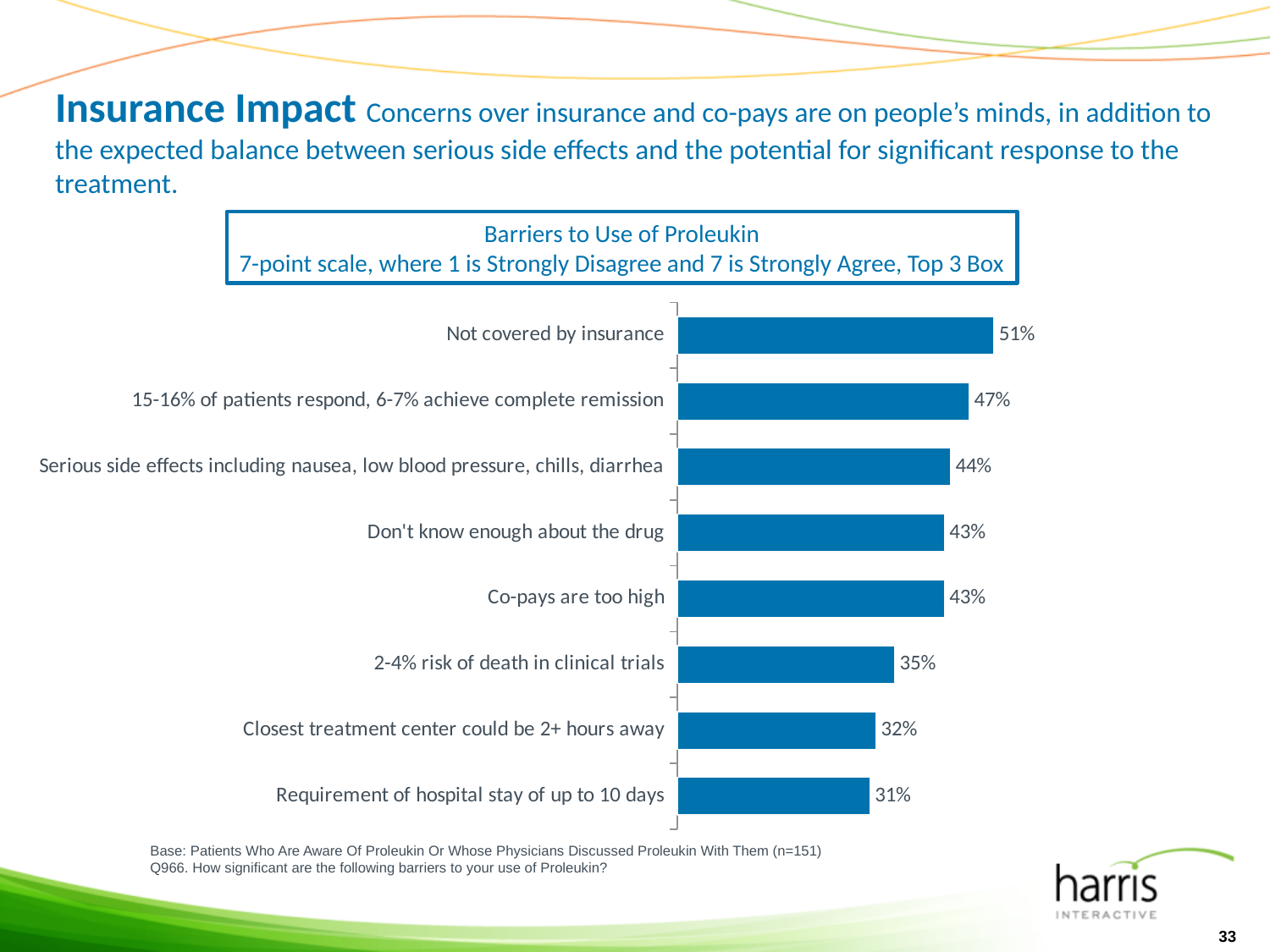

### Chart

| Category |
|---|
# Insurance Impact Concerns over insurance and co-pays are on people’s minds, in addition to the expected balance between serious side effects and the potential for significant response to the treatment.
Barriers to Use of Proleukin
7-point scale, where 1 is Strongly Disagree and 7 is Strongly Agree, Top 3 Box

### Chart

| Category | Total Cancer Patients |
|---|---|
| Not covered by insurance | 0.51 |
| 15-16% of patients respond, 6-7% achieve complete remission | 0.4700000000000001 |
| Serious side effects including nausea, low blood pressure, chills, diarrhea | 0.44 |
| Don't know enough about the drug | 0.4300000000000004 |
| Co-pays are too high | 0.4300000000000004 |
| 2-4% risk of death in clinical trials | 0.3500000000000003 |
| Closest treatment center could be 2+ hours away | 0.32000000000000245 |
| Requirement of hospital stay of up to 10 days | 0.31000000000000216 |
Base: Patients Who Are Aware Of Proleukin Or Whose Physicians Discussed Proleukin With Them (n=151)
Q966. How significant are the following barriers to your use of Proleukin?
33